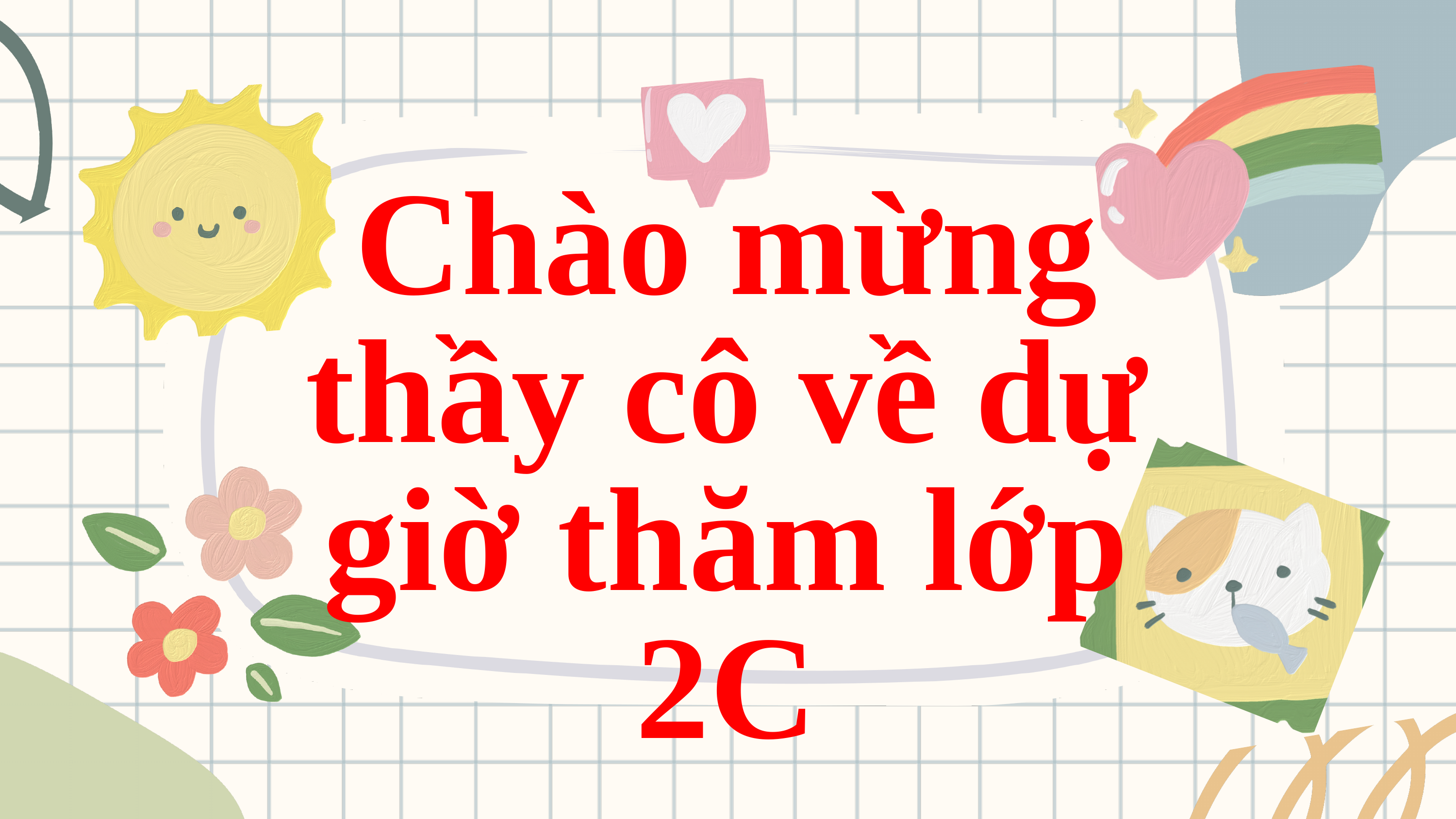

Chào mừng thầy cô về dự giờ thăm lớp
2C